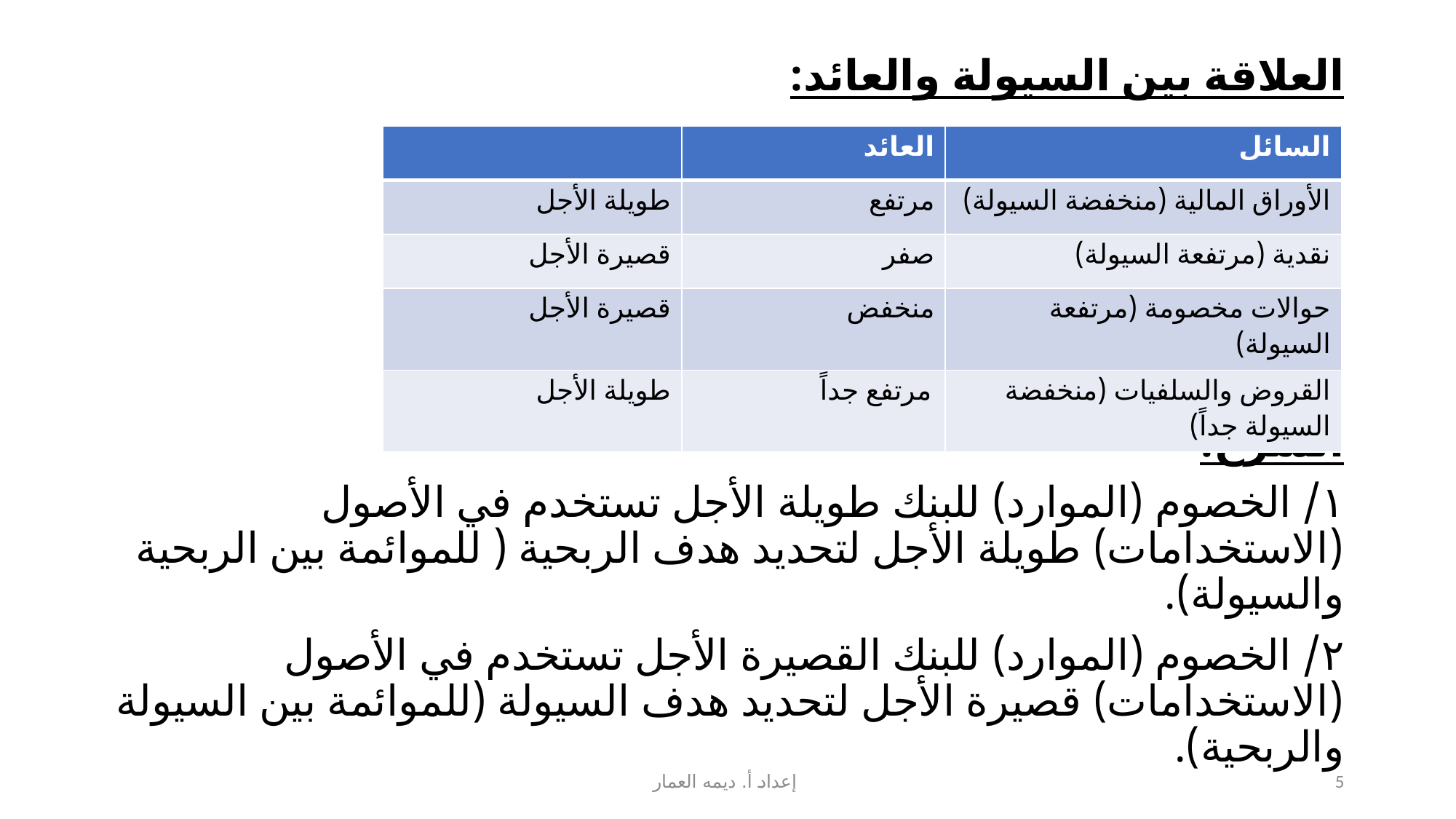

العلاقة بين السيولة والعائد:

الشرح:
١/ الخصوم (الموارد) للبنك طويلة الأجل تستخدم في الأصول (الاستخدامات) طويلة الأجل لتحديد هدف الربحية ( للموائمة بين الربحية والسيولة).
٢/ الخصوم (الموارد) للبنك القصيرة الأجل تستخدم في الأصول (الاستخدامات) قصيرة الأجل لتحديد هدف السيولة (للموائمة بين السيولة والربحية).
|  | العائد | السائل |
| --- | --- | --- |
| طويلة الأجل | مرتفع | الأوراق المالية (منخفضة السيولة) |
| قصيرة الأجل | صفر | نقدية (مرتفعة السيولة) |
| قصيرة الأجل | منخفض | حوالات مخصومة (مرتفعة السيولة) |
| طويلة الأجل | مرتفع جداً | القروض والسلفيات (منخفضة السيولة جداً) |
إعداد أ. ديمه العمار
5